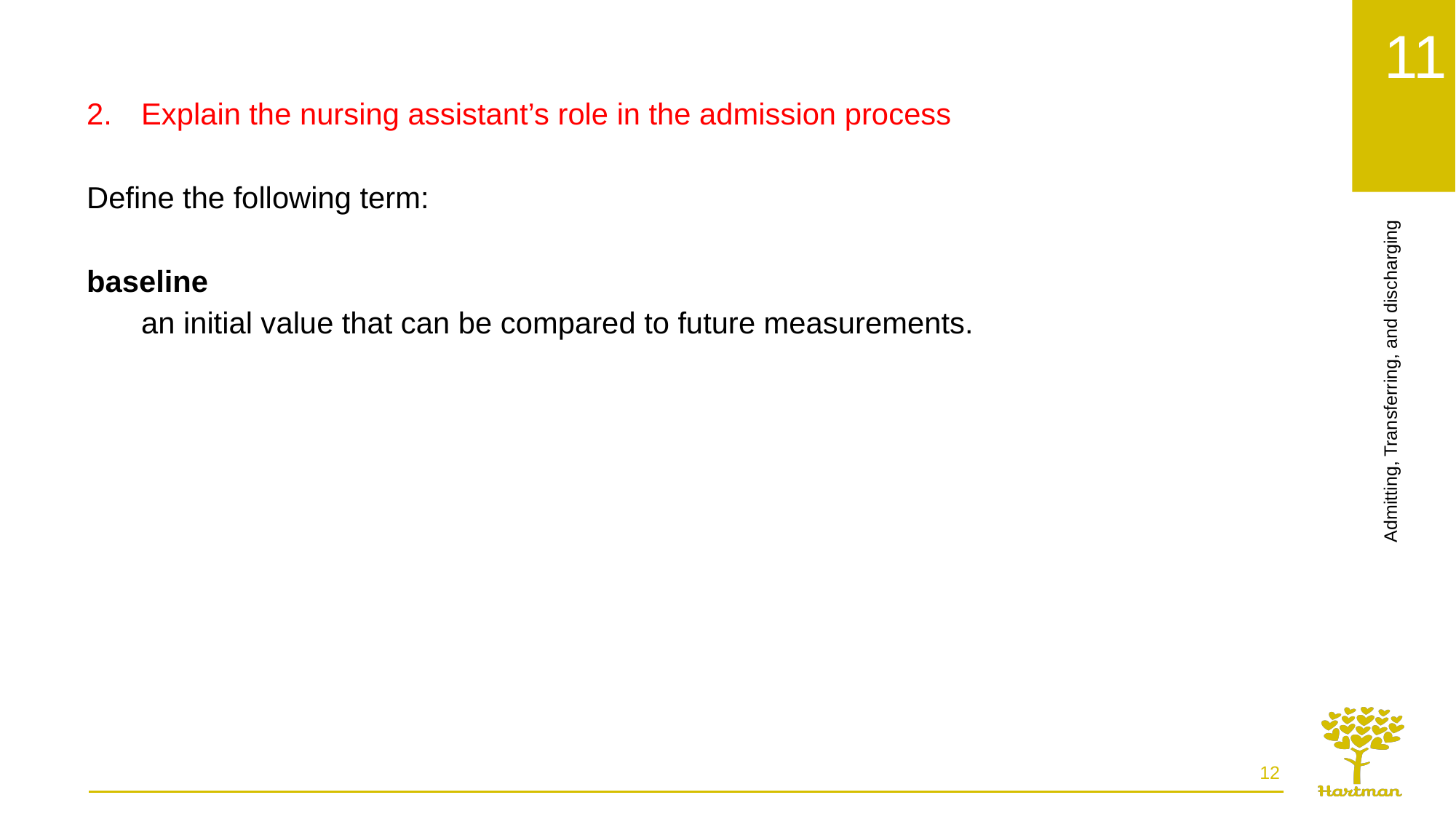

Explain the nursing assistant’s role in the admission process

Define the following term:

baseline
an initial value that can be compared to future measurements.

12